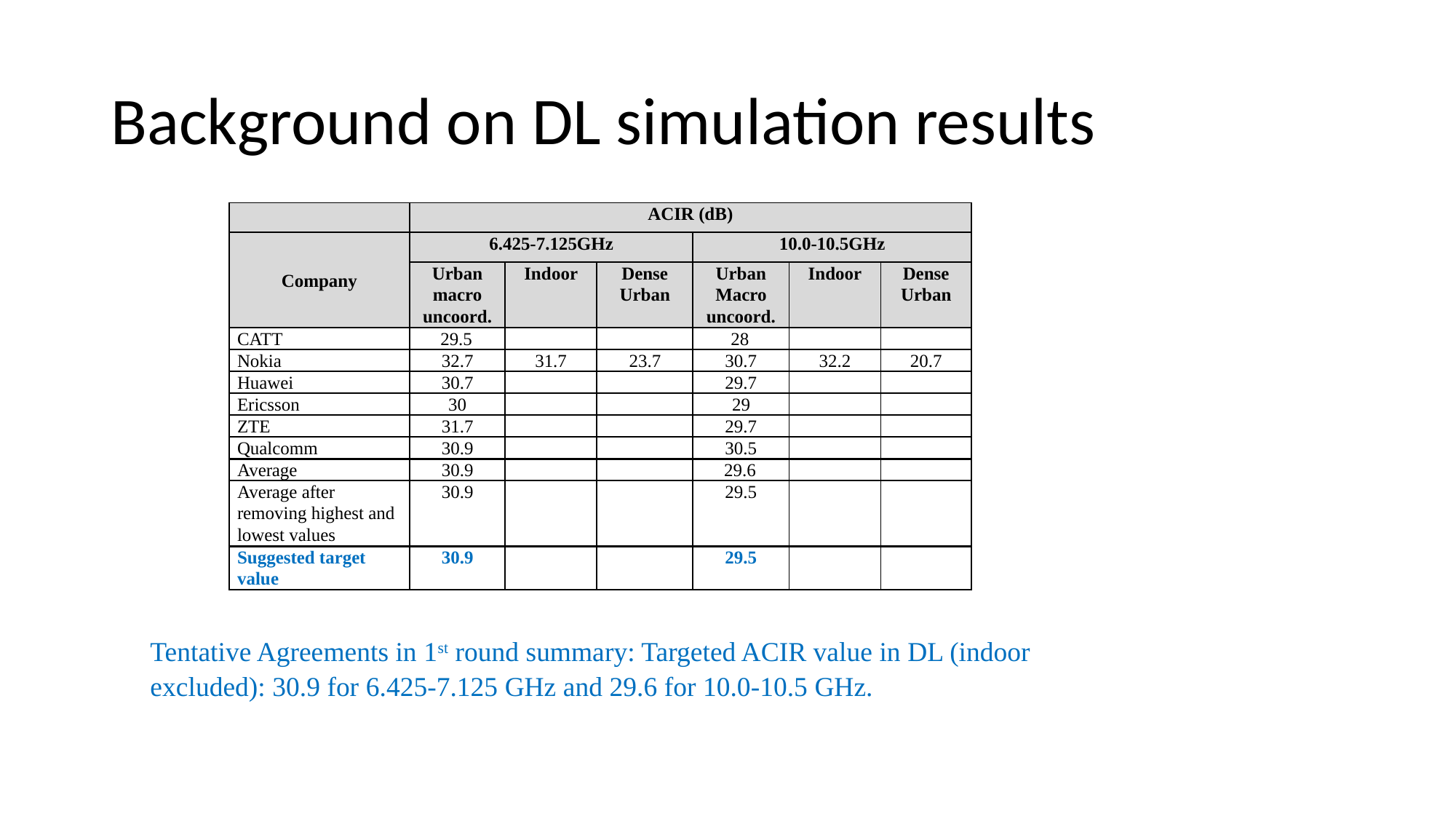

# Background on DL simulation results
|  | ACIR (dB) |  |  |  |  |  |
| --- | --- | --- | --- | --- | --- | --- |
| Company | 6.425-7.125GHz |  |  | 10.0-10.5GHz |  |  |
|  | Urban macro uncoord. | Indoor | Dense Urban | Urban Macro uncoord. | Indoor | Dense Urban |
| CATT | 29.5 |  |  | 28 |  |  |
| Nokia | 32.7 | 31.7 | 23.7 | 30.7 | 32.2 | 20.7 |
| Huawei | 30.7 |  |  | 29.7 |  |  |
| Ericsson | 30 |  |  | 29 |  |  |
| ZTE | 31.7 |  |  | 29.7 |  |  |
| Qualcomm | 30.9 |  |  | 30.5 |  |  |
| Average | 30.9 |  |  | 29.6 |  |  |
| Average after removing highest and lowest values | 30.9 |  |  | 29.5 |  |  |
| Suggested target value | 30.9 |  |  | 29.5 |  |  |

Tentative Agreements in 1st round summary: Targeted ACIR value in DL (indoor excluded): 30.9 for 6.425-7.125 GHz and 29.6 for 10.0-10.5 GHz.